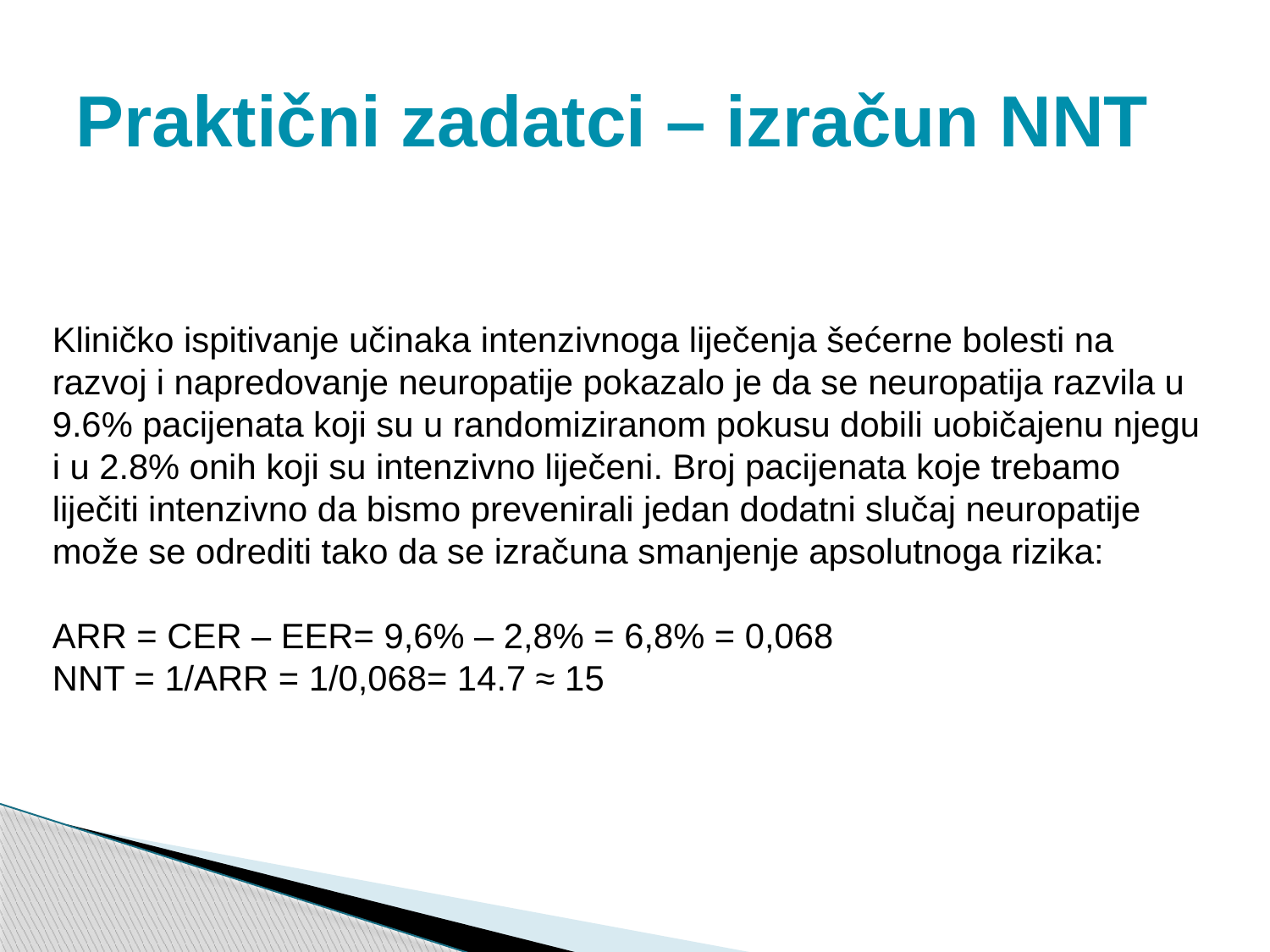

# Praktični zadatci – izračun NNT
Kliničko ispitivanje učinaka intenzivnoga liječenja šećerne bolesti na razvoj i napredovanje neuropatije pokazalo je da se neuropatija razvila u 9.6% pacijenata koji su u randomiziranom pokusu dobili uobičajenu njegu i u 2.8% onih koji su intenzivno liječeni. Broj pacijenata koje trebamo liječiti intenzivno da bismo prevenirali jedan dodatni slučaj neuropatije može se odrediti tako da se izračuna smanjenje apsolutnoga rizika:

ARR = CER – EER= 9,6% – 2,8% = 6,8% = 0,068
NNT = 1/ARR = 1/0,068= 14.7 ≈ 15